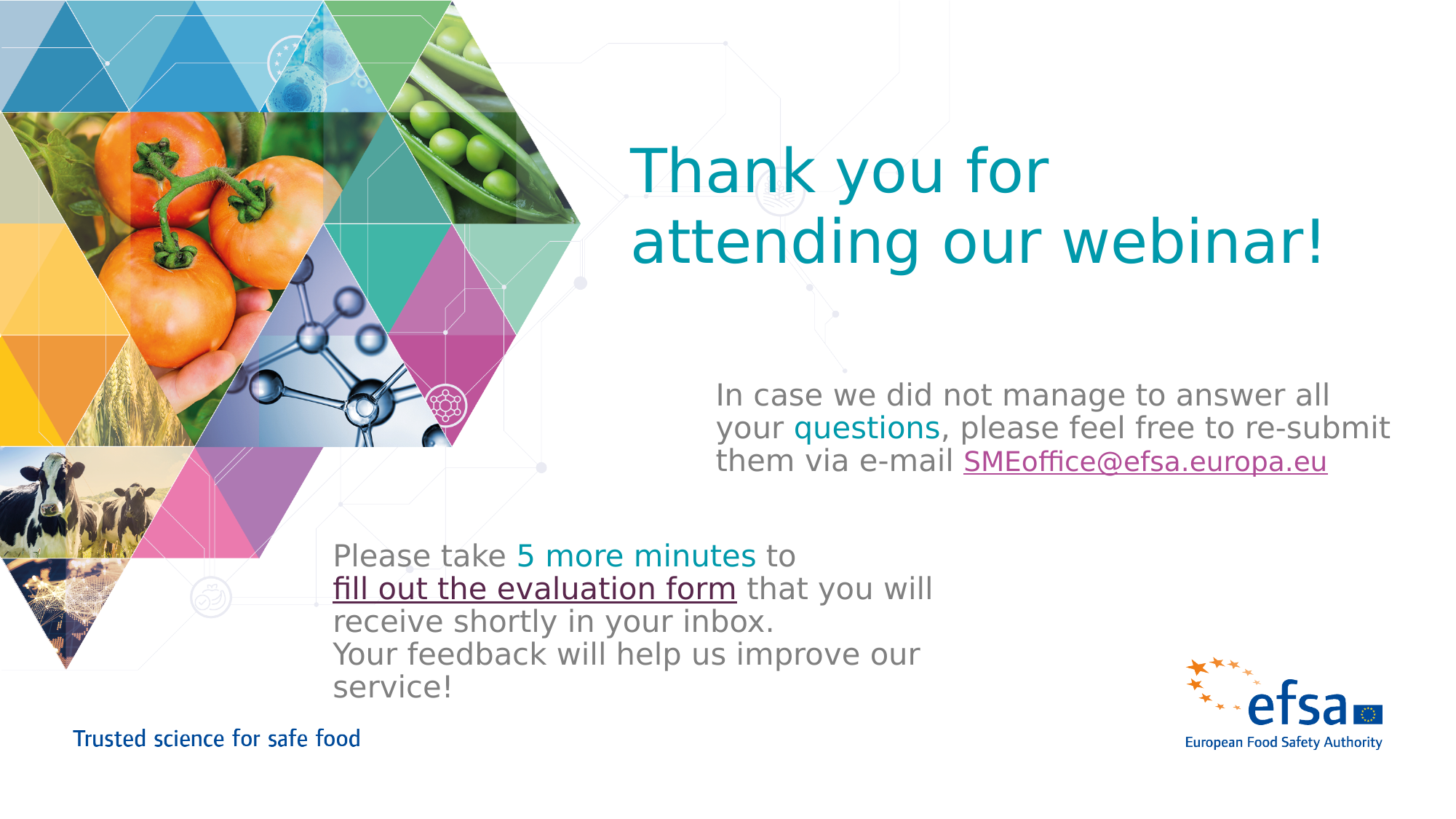

Thank you for
attending our webinar!

In case we did not manage to answer all your questions, please feel free to re-submit them via e-mail SMEoffice@efsa.europa.eu

Please take 5 more minutes to fill out the evaluation form that you will receive shortly in your inbox.
Your feedback will help us improve our service!